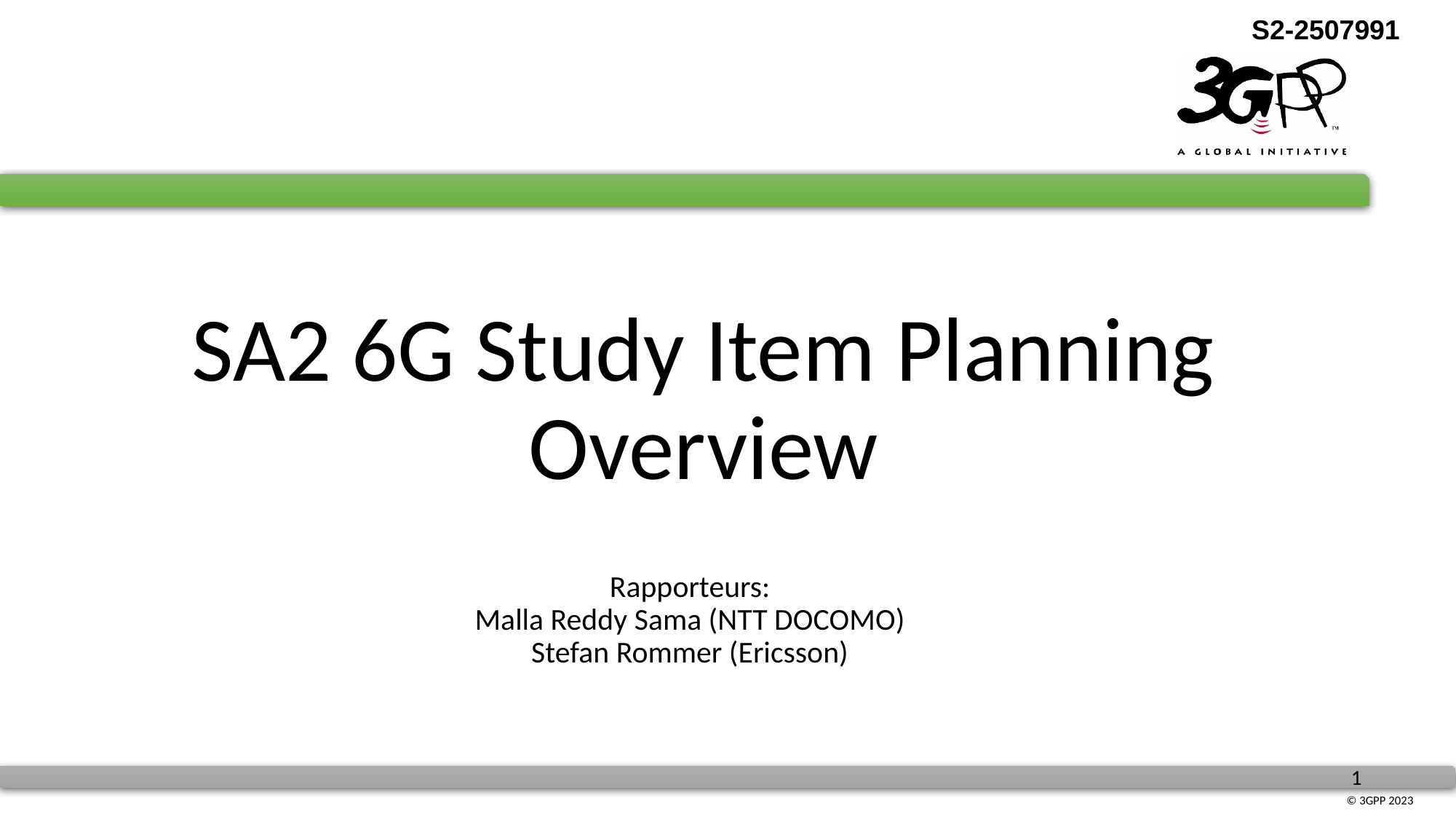

# SA2 6G Study Item Planning Overview
Rapporteurs:
Malla Reddy Sama (NTT DOCOMO)
Stefan Rommer (Ericsson)